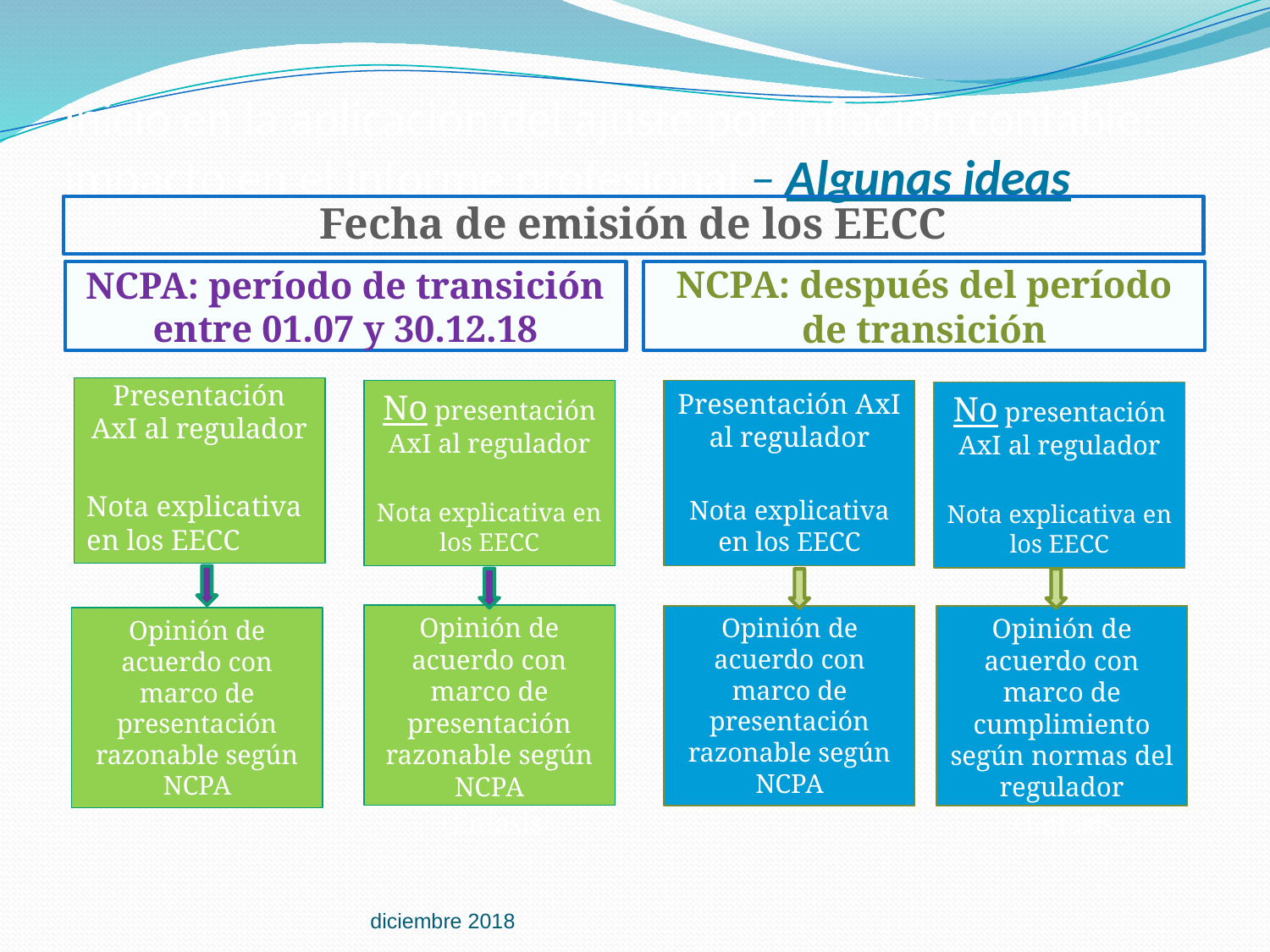

# Inicio en la aplicación del ajuste por inflación contable: impacto en el informe profesional – Algunas ideas
Fecha de emisión de los EECC
NCPA: período de transición entre 01.07 y 30.12.18
NCPA: después del período de transición

Presentación AxI al regulador

Nota explicativa en los EECC
No presentación AxI al regulador

Nota explicativa en los EECC
Presentación AxI al regulador

Nota explicativa en los EECC
No presentación AxI al regulador

Nota explicativa en los EECC

Opinión de acuerdo con marco de presentación razonable según NCPA
+Enfasis

Opinión de acuerdo con marco de presentación razonable según NCPA
Opinión de acuerdo con marco de cumplimiento según normas del regulador
+Enfasis
Opinión de acuerdo con marco de presentación razonable según NCPA
diciembre 2018